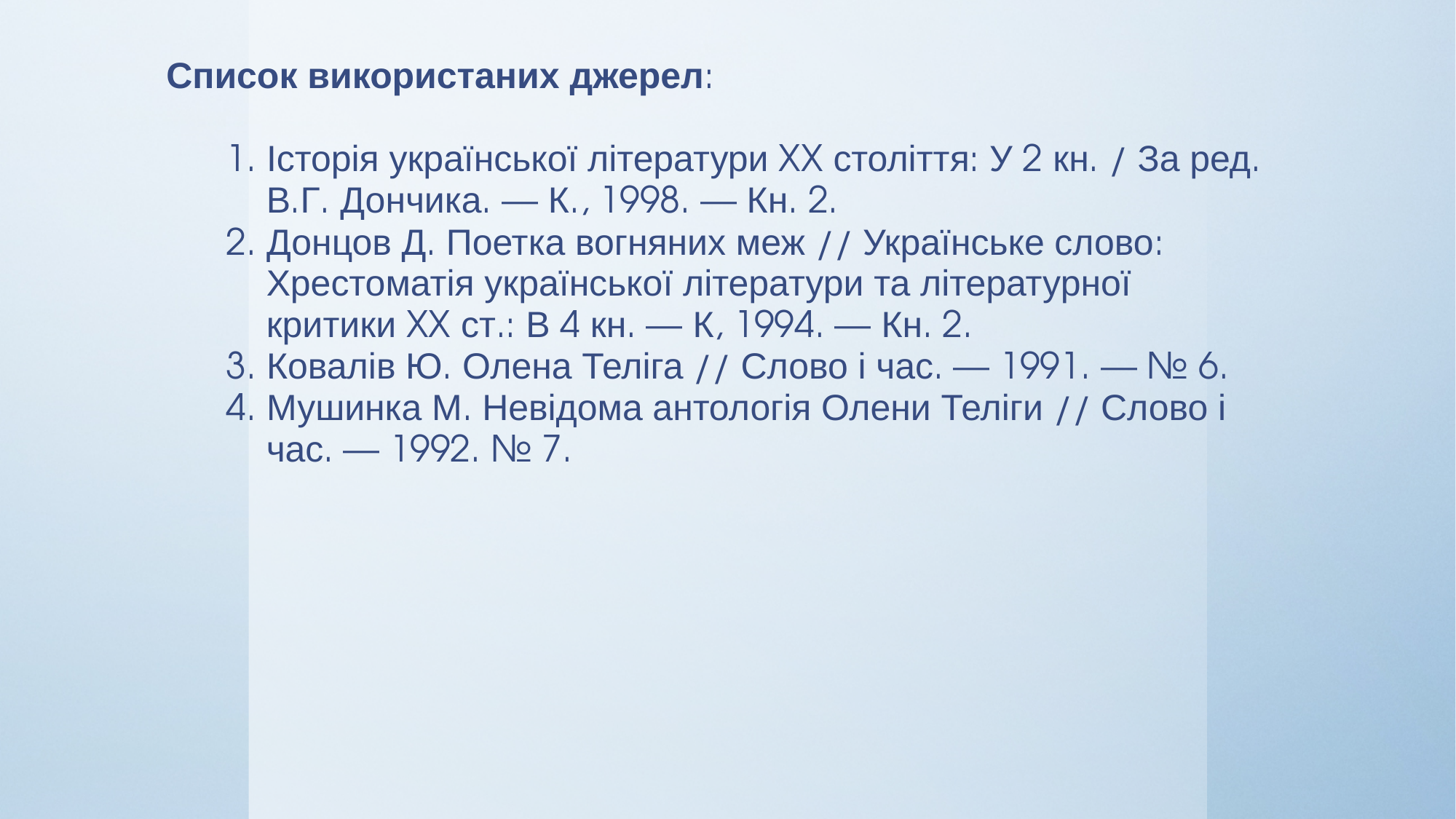

Список використаних джерел:
      1. Історія української літератури XX століття: У 2 кн. / За ред.
          В.Г. Дончика. — К., 1998. — Кн. 2. 
      2. Донцов Д. Поетка вогняних меж // Українське слово:
          Хрестоматія української літератури та літературної
          критики XX ст.: В 4 кн. — К, 1994. — Кн. 2. 
      3. Ковалів Ю. Олена Теліга // Слово і час. — 1991. — № 6. 
      4. Мушинка М. Невідома антологія Олени Теліги // Слово і
          час. — 1992. № 7.